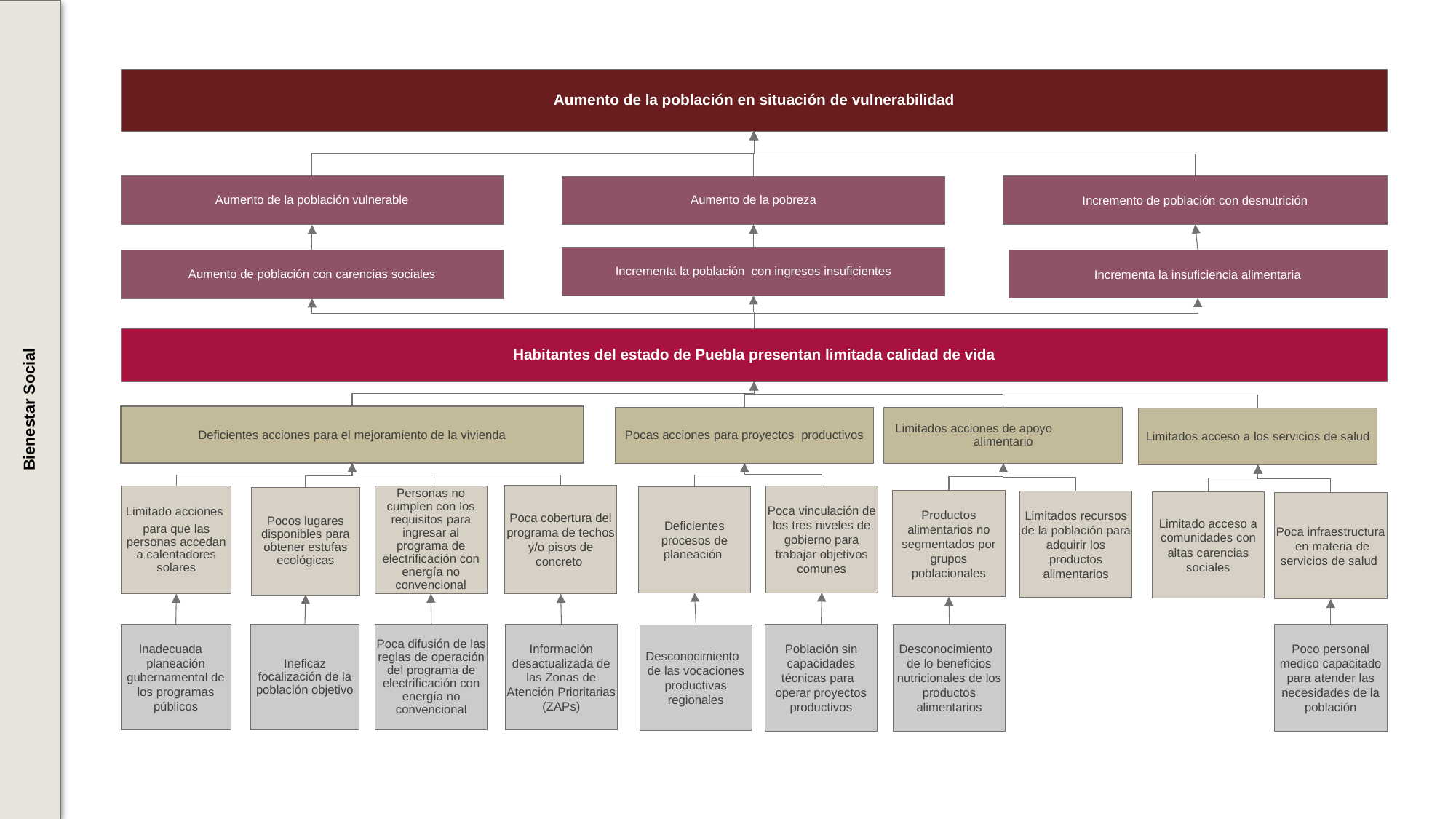

Aumento de la población en situación de vulnerabilidad
Aumento de la población vulnerable
Incremento de población con desnutrición
Aumento de la pobreza
Incrementa la población  con ingresos insuficientes
Incrementa la insuficiencia alimentaria
Aumento de población con carencias sociales
Habitantes del estado de Puebla presentan limitada calidad de vida
Bienestar Social
Deficientes acciones para el mejoramiento de la vivienda
Limitados acciones de apoyo                  alimentario
Pocas acciones para proyectos  productivos
Limitados acceso a los servicios de salud
Poca cobertura del programa de techos y/o pisos de concreto
Personas no cumplen con los requisitos para ingresar al programa de electrificación con energía no convencional
Poca vinculación de los tres niveles de gobierno para trabajar objetivos comunes
Limitado acciones
para que las personas accedan a calentadores solares
Deficientes procesos de planeación
Pocos lugares disponibles para obtener estufas ecológicas
Productos alimentarios no segmentados por grupos poblacionales
Limitados recursos de la población para adquirir los productos alimentarios
Limitado acceso a comunidades con altas carencias sociales
Poca infraestructura  en materia de servicios de salud
Inadecuada    planeación gubernamental de los programas públicos
Ineficaz focalización de la población objetivo
Poca difusión de las reglas de operación del programa de electrificación con energía no convencional
Información desactualizada de las Zonas de Atención Prioritarias (ZAPs)
Población sin capacidades técnicas para   operar proyectos productivos
Poco personal medico capacitado para atender las necesidades de la población
Desconocimiento   de lo beneficios nutricionales de los productos alimentarios
Desconocimiento   de las vocaciones productivas regionales